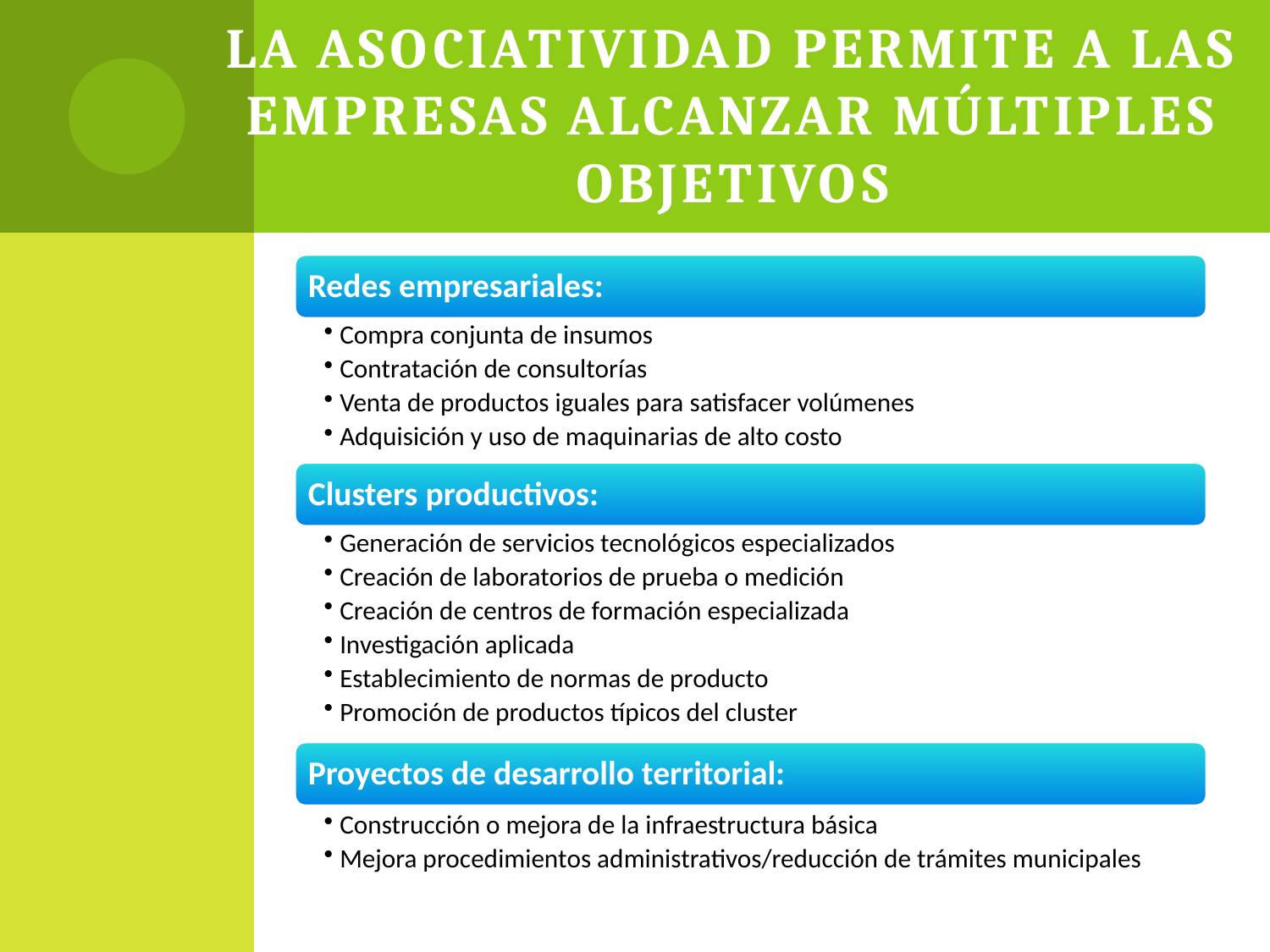

# La asociatividad permite a las empresas alcanzar múltiples objetivos
Redes empresariales:
Compra conjunta de insumos
Contratación de consultorías
Venta de productos iguales para satisfacer volúmenes
Adquisición y uso de maquinarias de alto costo
Clusters productivos:
Generación de servicios tecnológicos especializados
Creación de laboratorios de prueba o medición
Creación de centros de formación especializada
Investigación aplicada
Establecimiento de normas de producto
Promoción de productos típicos del cluster
Proyectos de desarrollo territorial:
Construcción o mejora de la infraestructura básica
Mejora procedimientos administrativos/reducción de trámites municipales